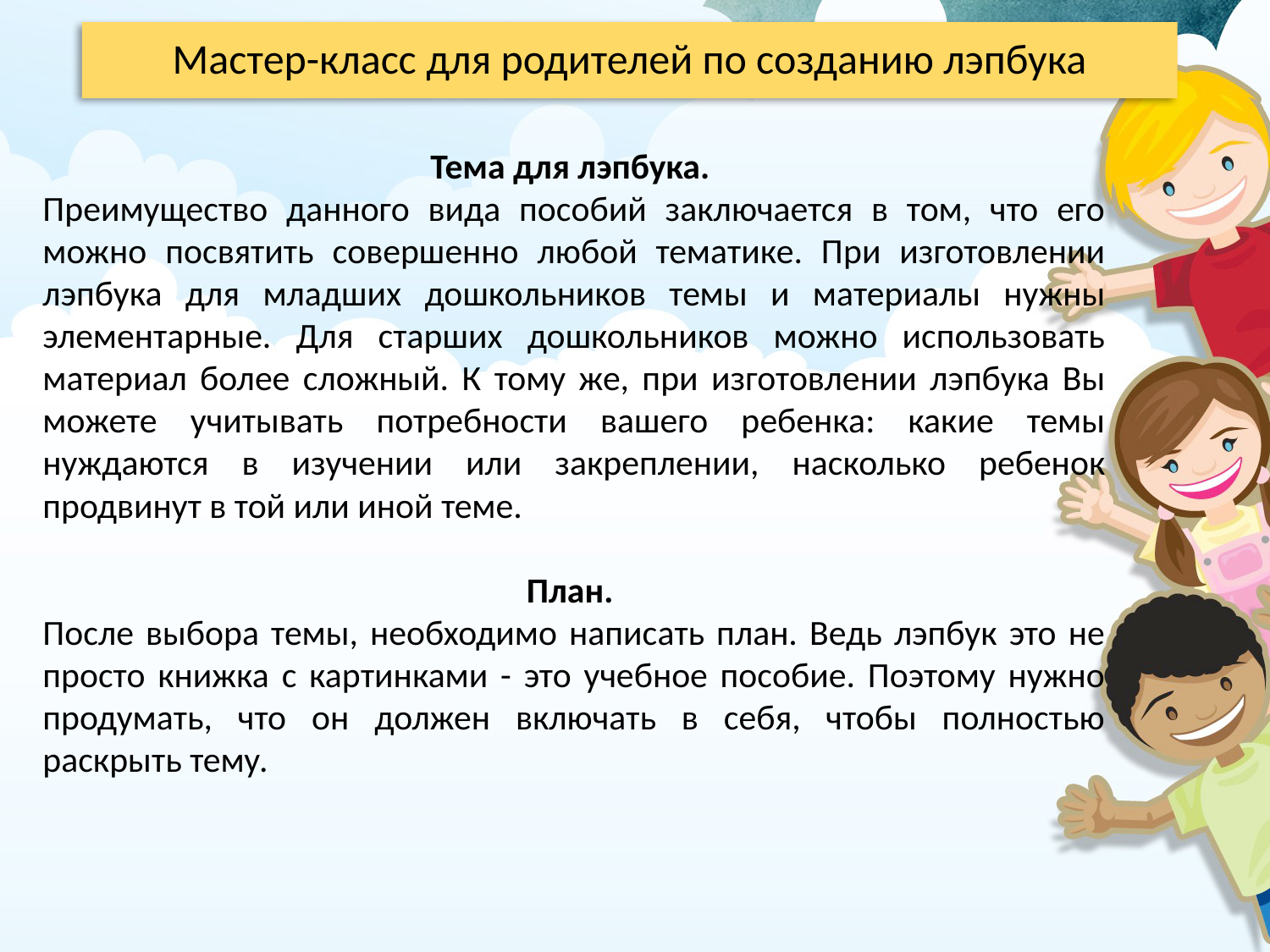

# Мастер-класс для родителей по созданию лэпбука
Тема для лэпбука.
Преимущество данного вида пособий заключается в том, что его можно посвятить совершенно любой тематике. При изготовлении лэпбука для младших дошкольников темы и материалы нужны элементарные. Для старших дошкольников можно использовать материал более сложный. К тому же, при изготовлении лэпбука Вы можете учитывать потребности вашего ребенка: какие темы нуждаются в изучении или закреплении, насколько ребенок продвинут в той или иной теме.

План.
После выбора темы, необходимо написать план. Ведь лэпбук это не просто книжка с картинками - это учебное пособие. Поэтому нужно продумать, что он должен включать в себя, чтобы полностью раскрыть тему.